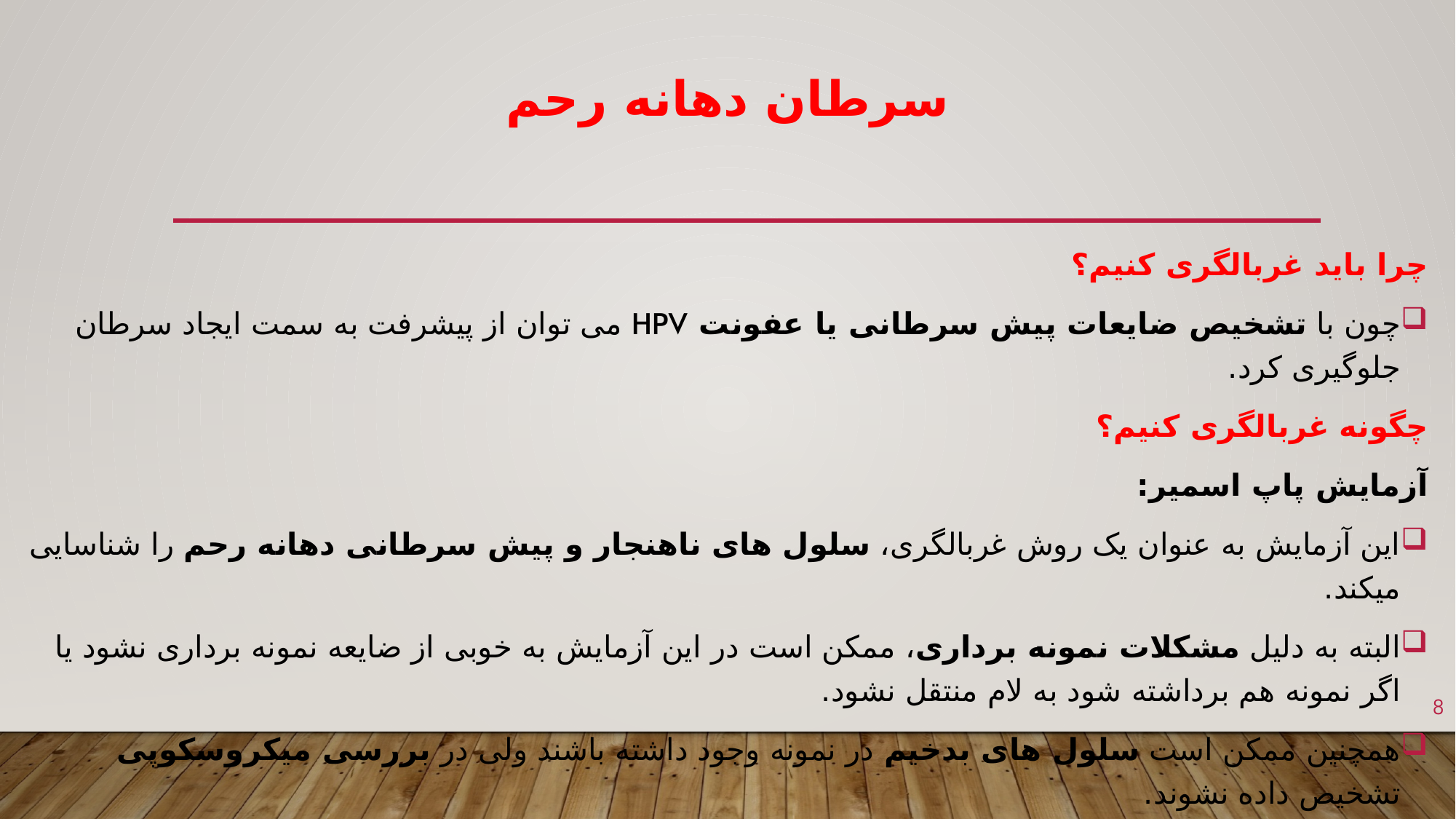

سرطان دهانه رحم
چرا باید غربالگری کنیم؟
چون با تشخیص ضایعات پیش سرطانی یا عفونت HPV می توان از پیشرفت به سمت ایجاد سرطان جلوگیری کرد.
چگونه غربالگری کنیم؟
آزمایش پاپ اسمیر:
این آزمایش به عنوان یک روش غربالگری، سلول های ناهنجار و پیش سرطانی دهانه رحم را شناسایی میکند.
البته به دلیل مشکلات نمونه برداری، ممکن است در این آزمایش به خوبی از ضایعه نمونه برداری نشود یا اگر نمونه هم برداشته شود به لام منتقل نشود.
همچنین ممکن است سلول های بدخیم در نمونه وجود داشته باشند ولی در بررسی میکروسکوپی تشخیص داده نشوند.

8